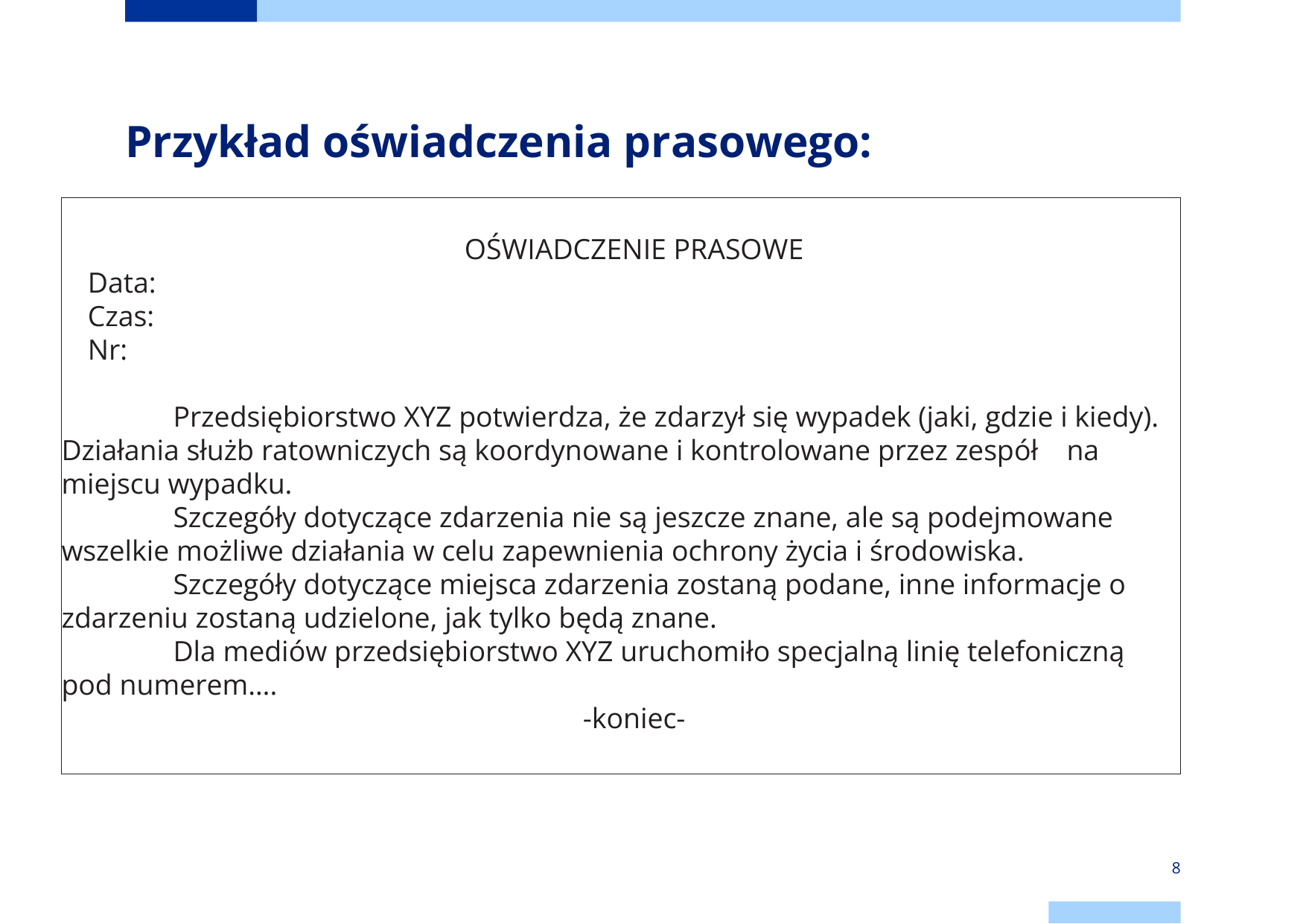

# Przykład oświadczenia prasowego:

OŚWIADCZENIE PRASOWE
Data:
Czas:
Nr:

	Przedsiębiorstwo XYZ potwierdza, że zdarzył się wypadek (jaki, gdzie i kiedy). 	Działania służb ratowniczych są koordynowane i kontrolowane przez zespół 	na miejscu wypadku.
	Szczegóły dotyczące zdarzenia nie są jeszcze znane, ale są podejmowane 	wszelkie możliwe działania w celu zapewnienia ochrony życia i środowiska.
	Szczegóły dotyczące miejsca zdarzenia zostaną podane, inne informacje o 	zdarzeniu zostaną udzielone, jak tylko będą znane.
	Dla mediów przedsiębiorstwo XYZ uruchomiło specjalną linię telefoniczną 	pod numerem….
-koniec-
8